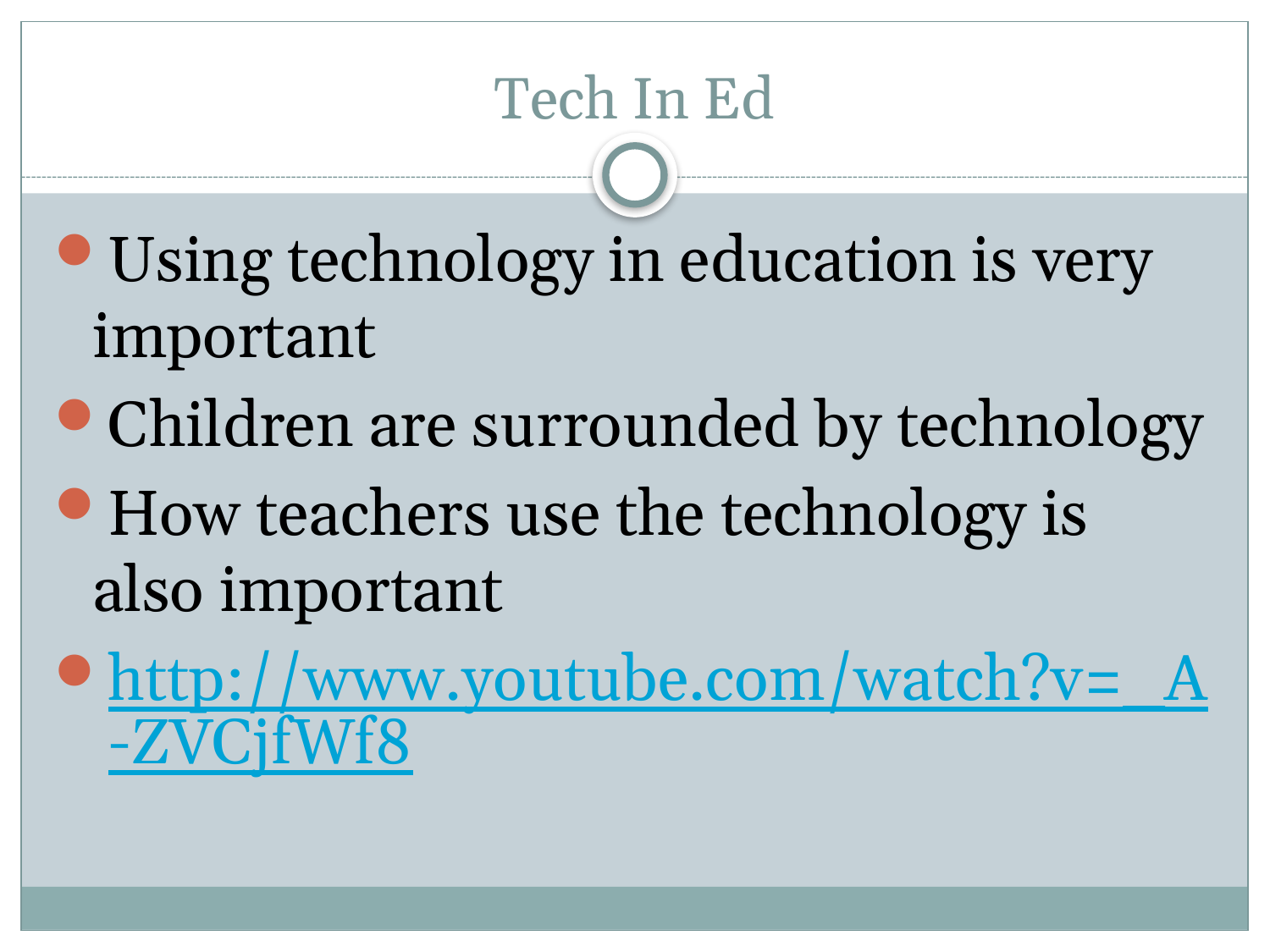

# Tech In Ed
Using technology in education is very important
Children are surrounded by technology
How teachers use the technology is also important
http://www.youtube.com/watch?v=_A-ZVCjfWf8